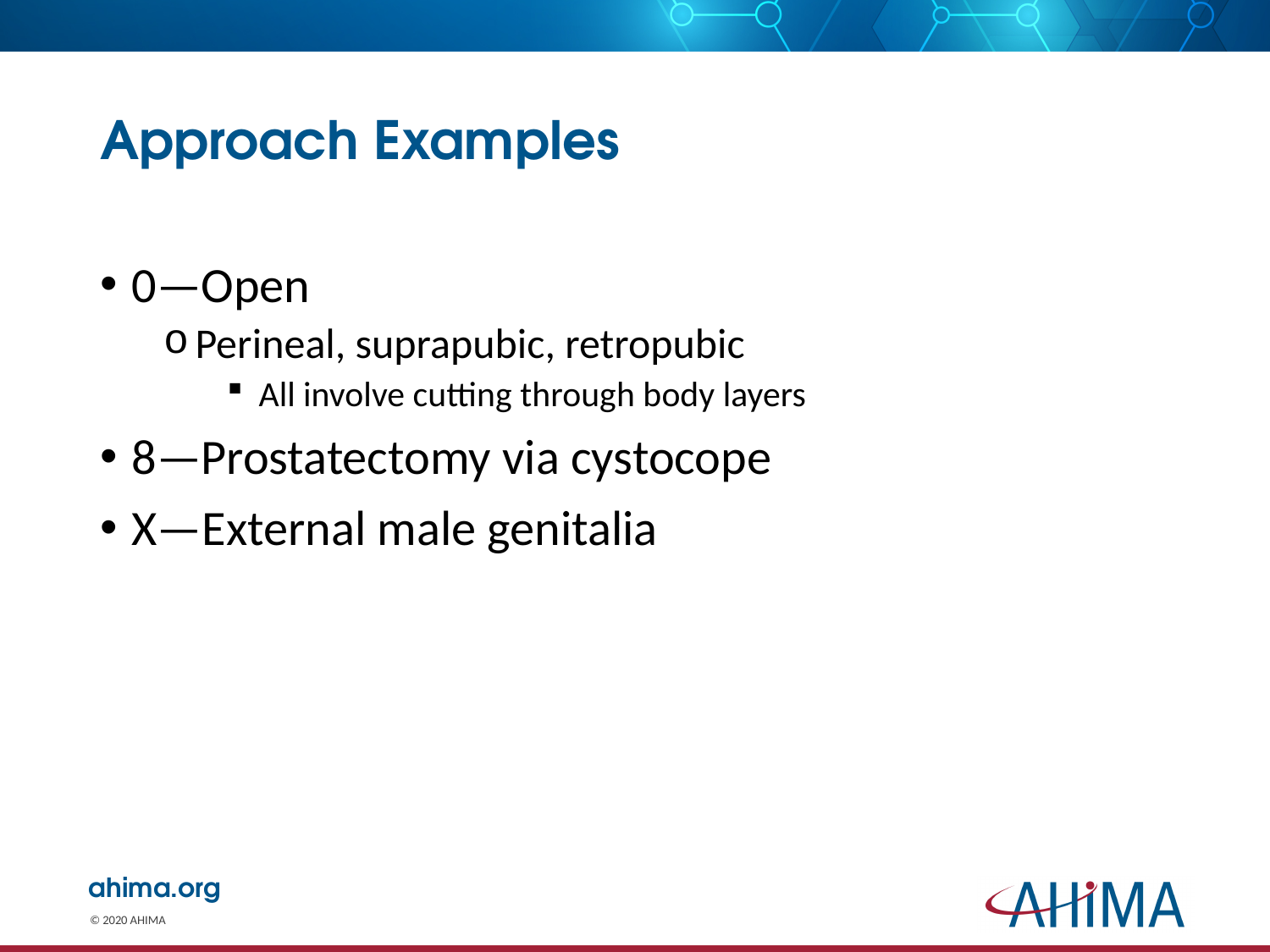

# Approach Examples
0—Open
Perineal, suprapubic, retropubic
All involve cutting through body layers
8—Prostatectomy via cystocope
X—External male genitalia